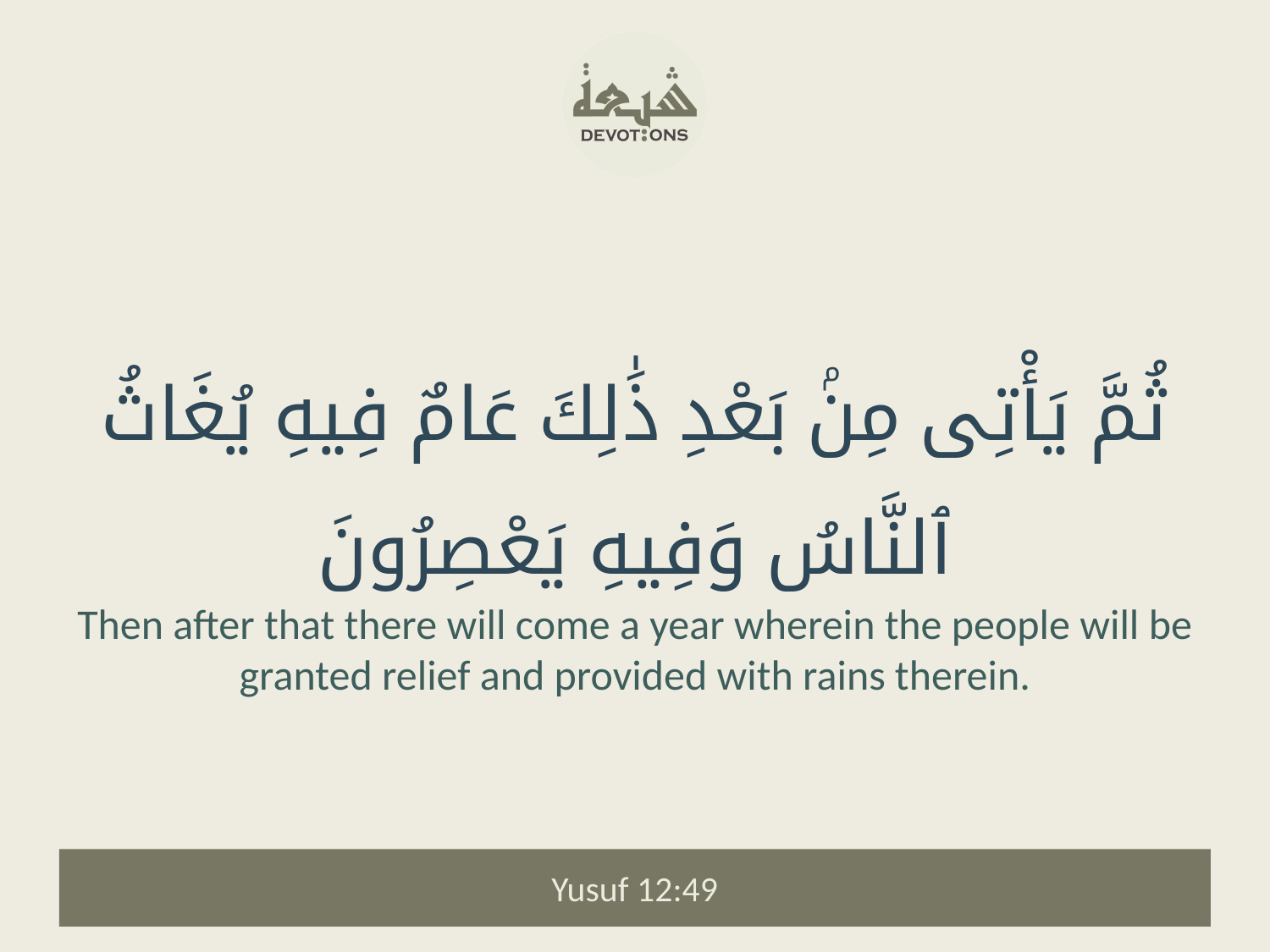

ثُمَّ يَأْتِى مِنۢ بَعْدِ ذَٰلِكَ عَامٌ فِيهِ يُغَاثُ ٱلنَّاسُ وَفِيهِ يَعْصِرُونَ
Then after that there will come a year wherein the people will be granted relief and provided with rains therein.
Yusuf 12:49